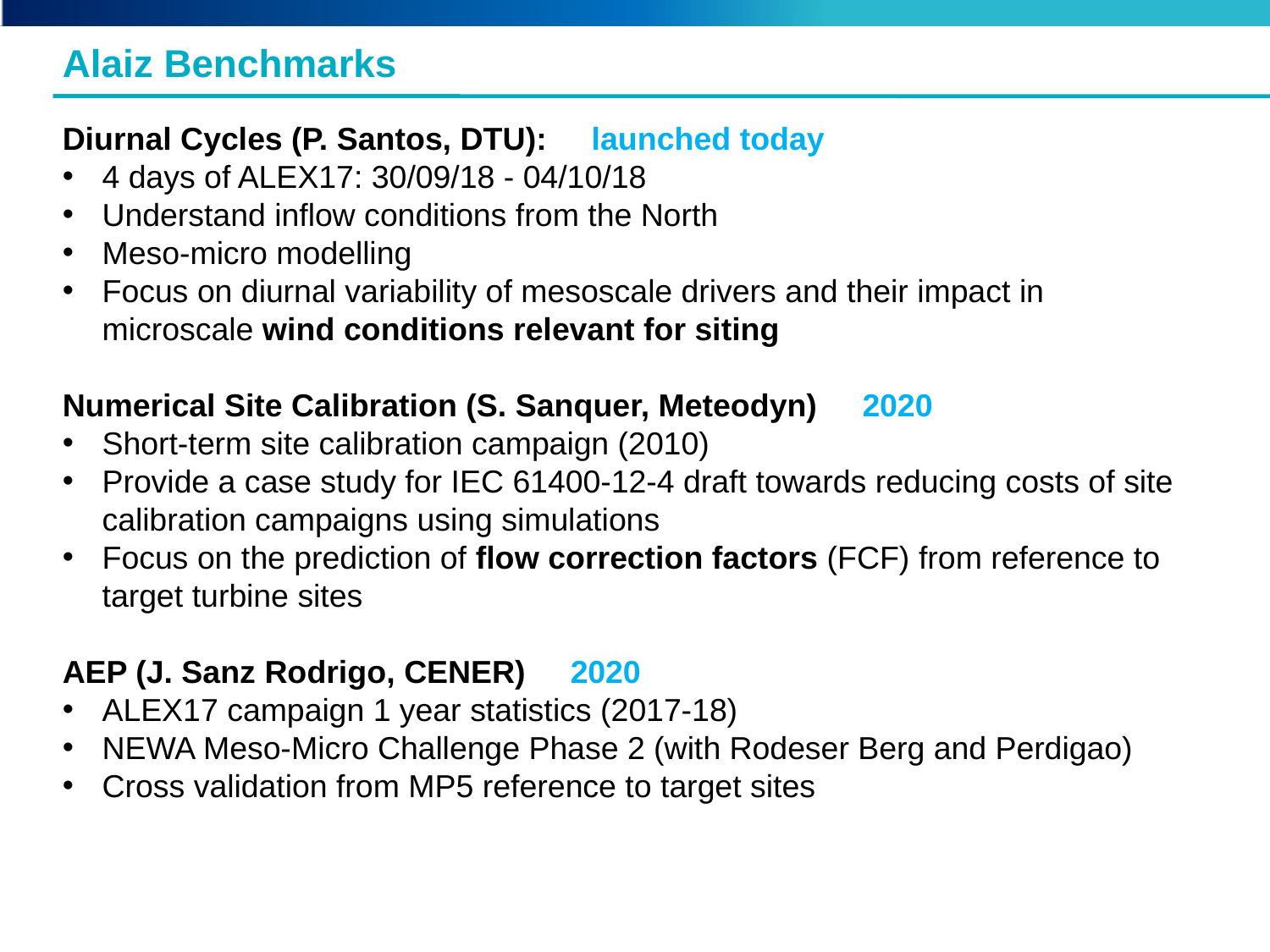

Alaiz Benchmarks
Diurnal Cycles (P. Santos, DTU):     launched today
4 days of ALEX17: 30/09/18 - 04/10/18
Understand inflow conditions from the North
Meso-micro modelling
Focus on diurnal variability of mesoscale drivers and their impact in  microscale wind conditions relevant for siting

Numerical Site Calibration (S. Sanquer, Meteodyn)     2020
Short-term site calibration campaign (2010)
Provide a case study for IEC 61400-12-4 draft towards reducing costs of site calibration campaigns using simulations
Focus on the prediction of flow correction factors (FCF) from reference to target turbine sites

AEP (J. Sanz Rodrigo, CENER)     2020
ALEX17 campaign 1 year statistics (2017-18)
NEWA Meso-Micro Challenge Phase 2 (with Rodeser Berg and Perdigao)
Cross validation from MP5 reference to target sites